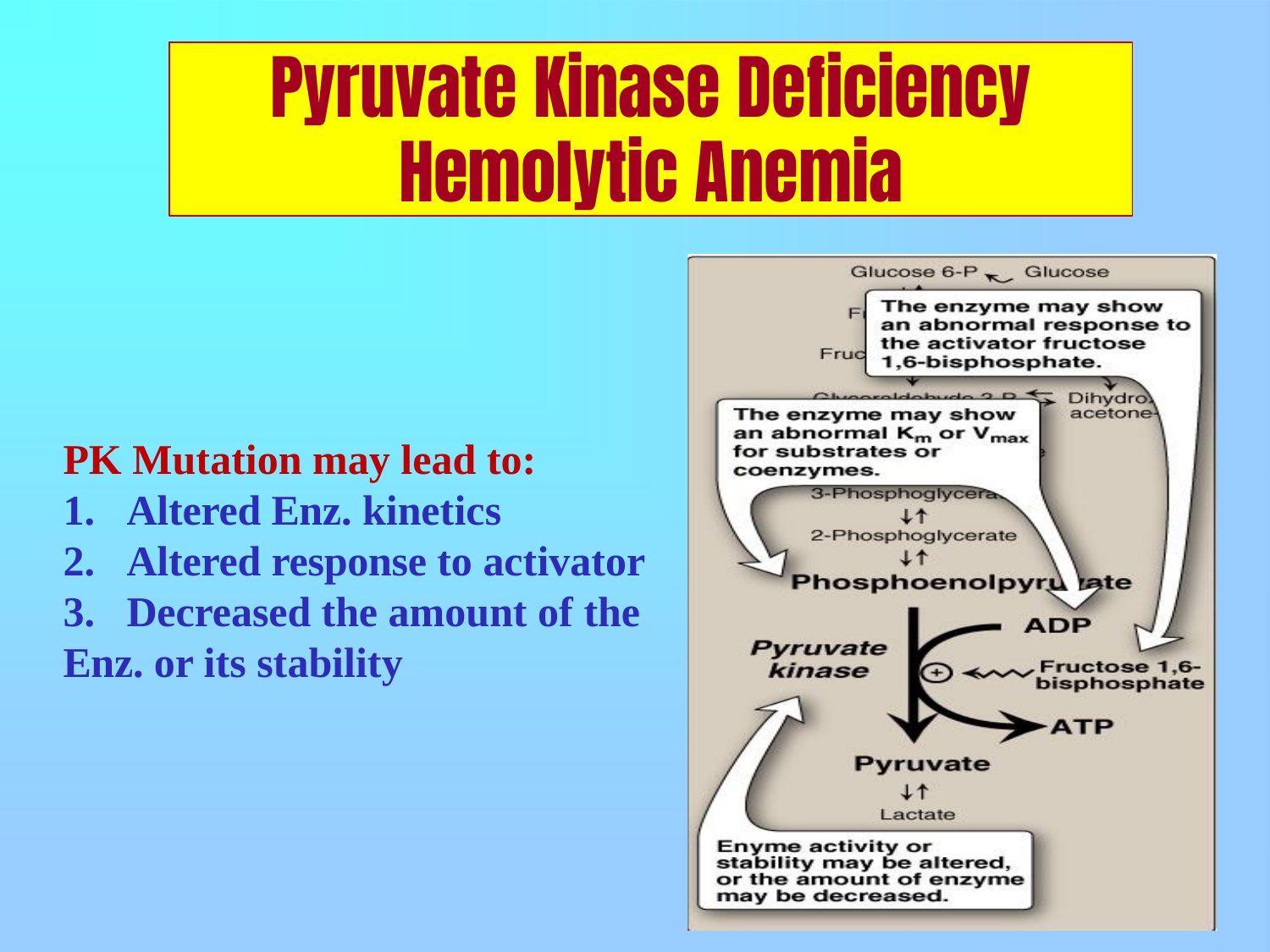

Pyruvate Kinase Deficiency
Hemolytic Anemia

PK Mutation may lead to:
Altered Enz. kinetics
Altered response to activator
Decreased the amount of the
Enz. or its stability